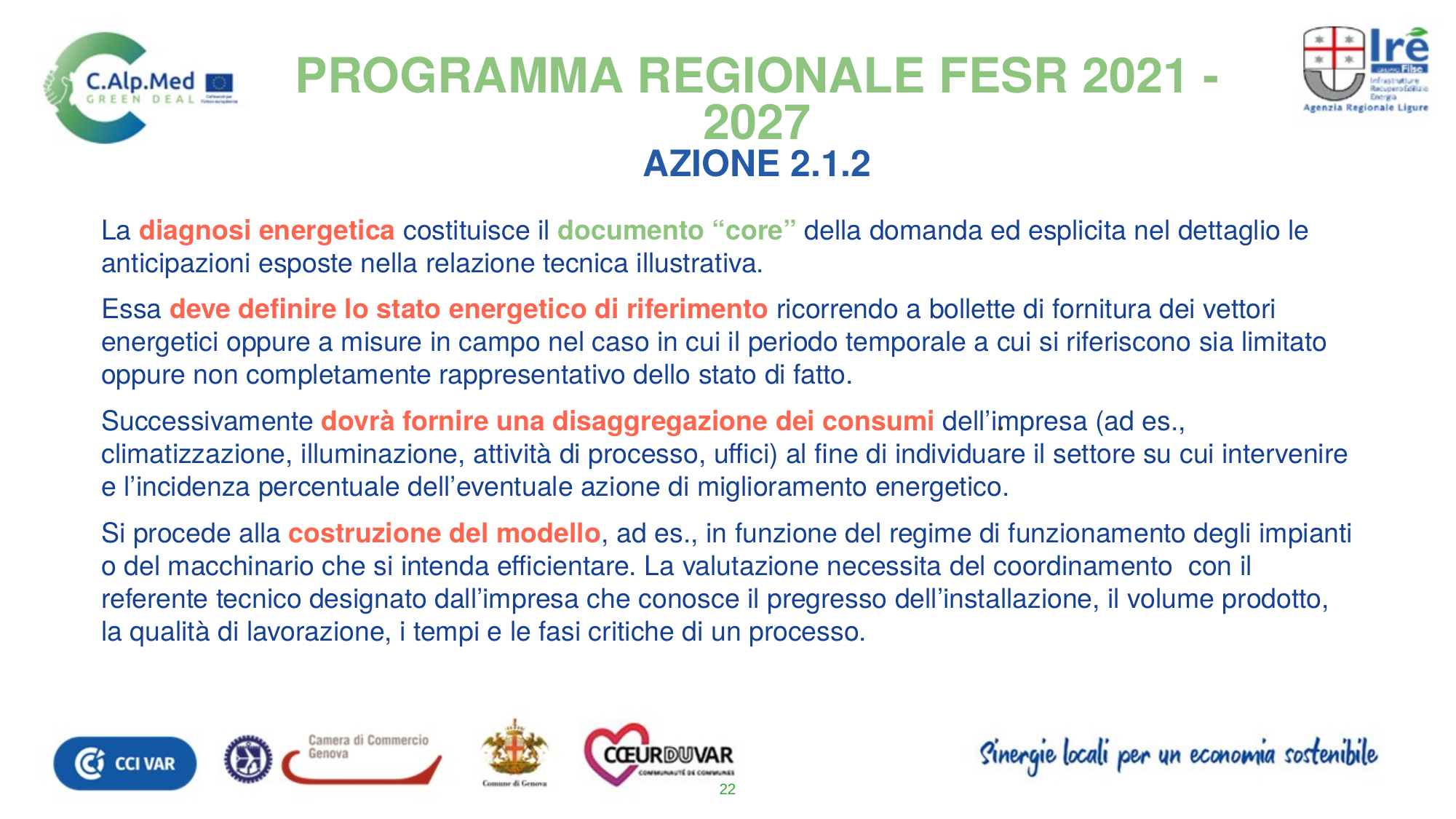

PROGRAMMA REGIONALE FESR 2021 - 2027
AZIONE 2.1.2
La diagnosi energetica costituisce il documento “core” della domanda ed esplicita nel dettaglio le anticipazioni esposte nella relazione tecnica illustrativa.
Essa deve definire lo stato energetico di riferimento ricorrendo a bollette di fornitura dei vettori energetici oppure a misure in campo nel caso in cui il periodo temporale a cui si riferiscono sia limitato oppure non completamente rappresentativo dello stato di fatto.
Successivamente dovrà fornire una disaggregazione dei consumi dell’impresa (ad es., climatizzazione, illuminazione, attività di processo, uffici) al fine di individuare il settore su cui intervenire e l’incidenza percentuale dell’eventuale azione di miglioramento energetico.
Si procede alla costruzione del modello, ad es., in funzione del regime di funzionamento degli impianti o del macchinario che si intenda efficientare. La valutazione necessita del coordinamento  con il referente tecnico designato dall’impresa che conosce il pregresso dell’installazione, il volume prodotto, la qualità di lavorazione, i tempi e le fasi critiche di un processo.
.

22